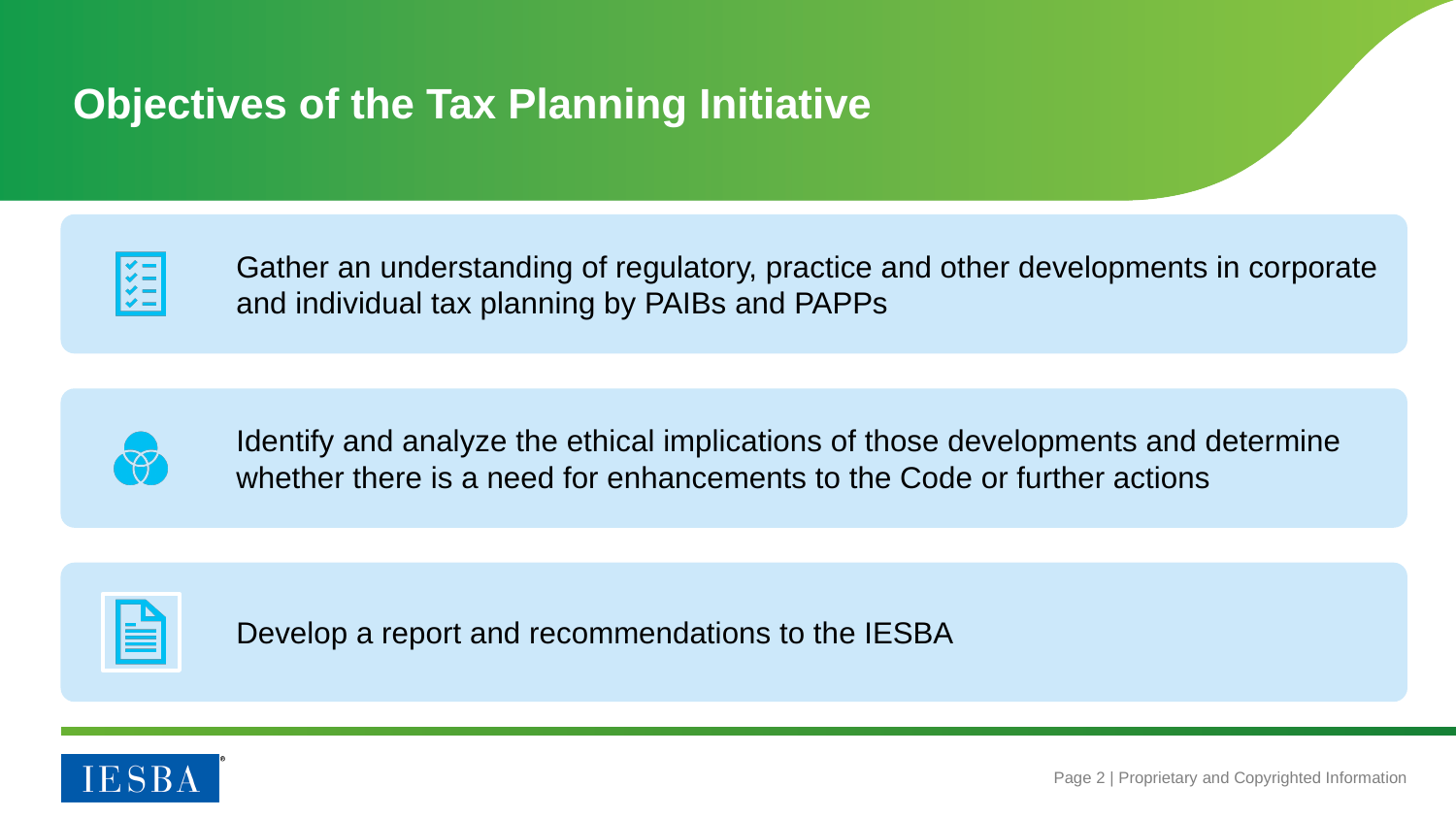

# Objectives of the Tax Planning Initiative
Gather an understanding of regulatory, practice and other developments in corporate and individual tax planning by PAIBs and PAPPs
Identify and analyze the ethical implications of those developments and determine whether there is a need for enhancements to the Code or further actions
Develop a report and recommendations to the IESBA